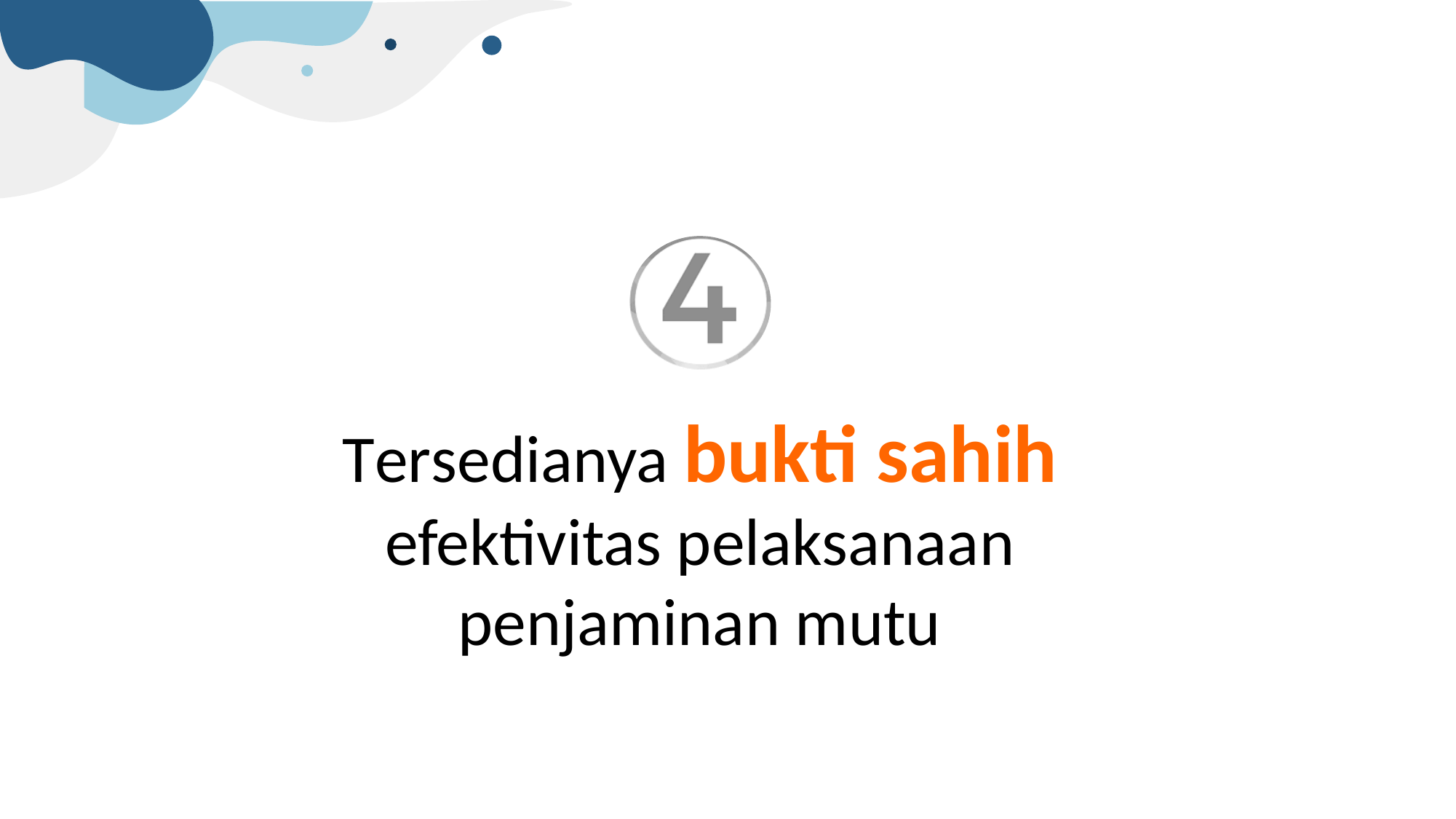

Tersedianya bukti sahih efektivitas pelaksanaan penjaminan mutu